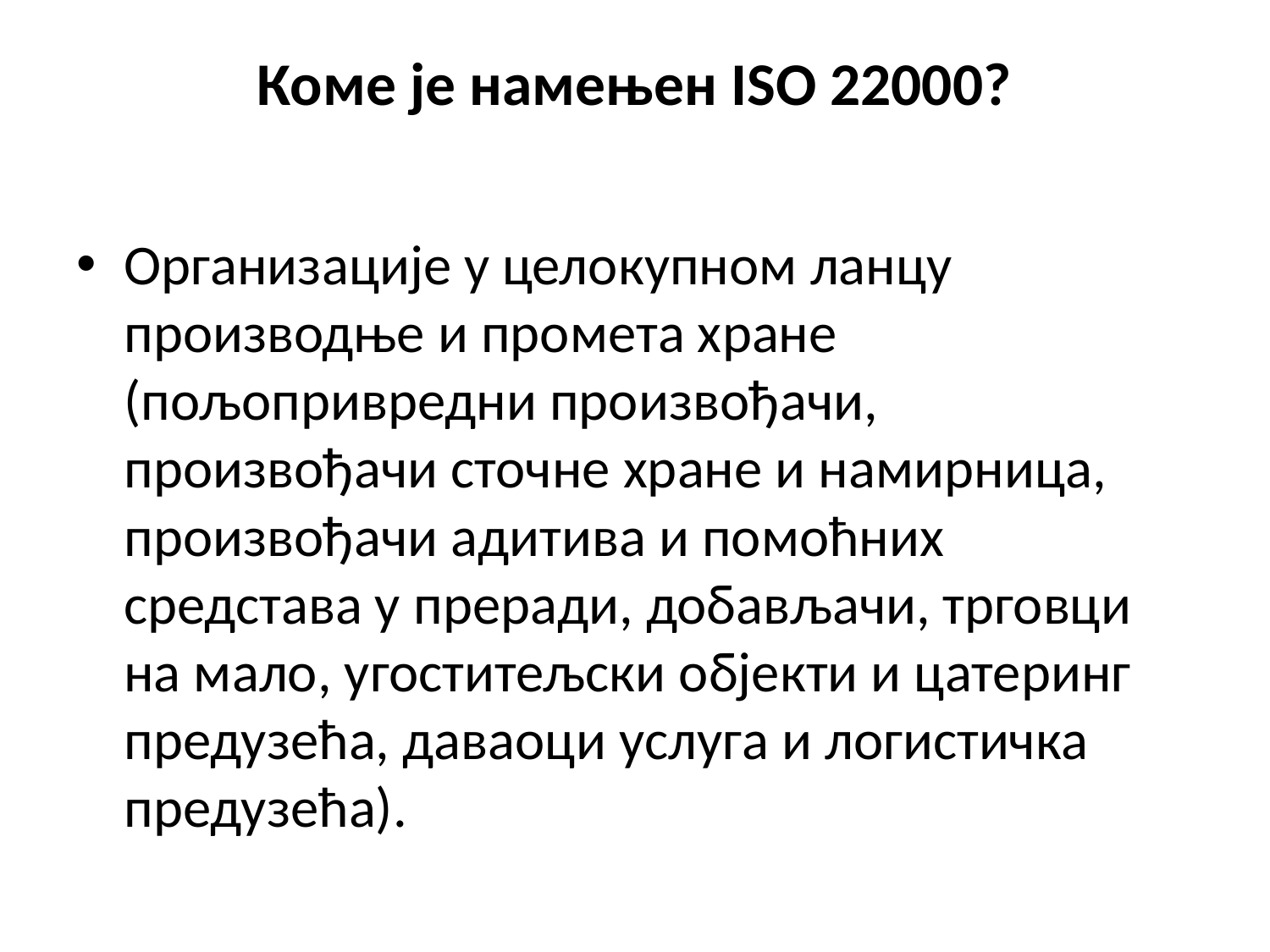

# Коме је намењен ISO 22000?
Организације у целокупном ланцу производње и промета хране (пољопривредни произвођачи, произвођачи сточне хране и намирница, произвођачи адитива и помоћних средстава у преради, добављачи, трговци на мало, угоститељски објекти и цатеринг предузећа, даваоци услуга и логистичка предузећа).